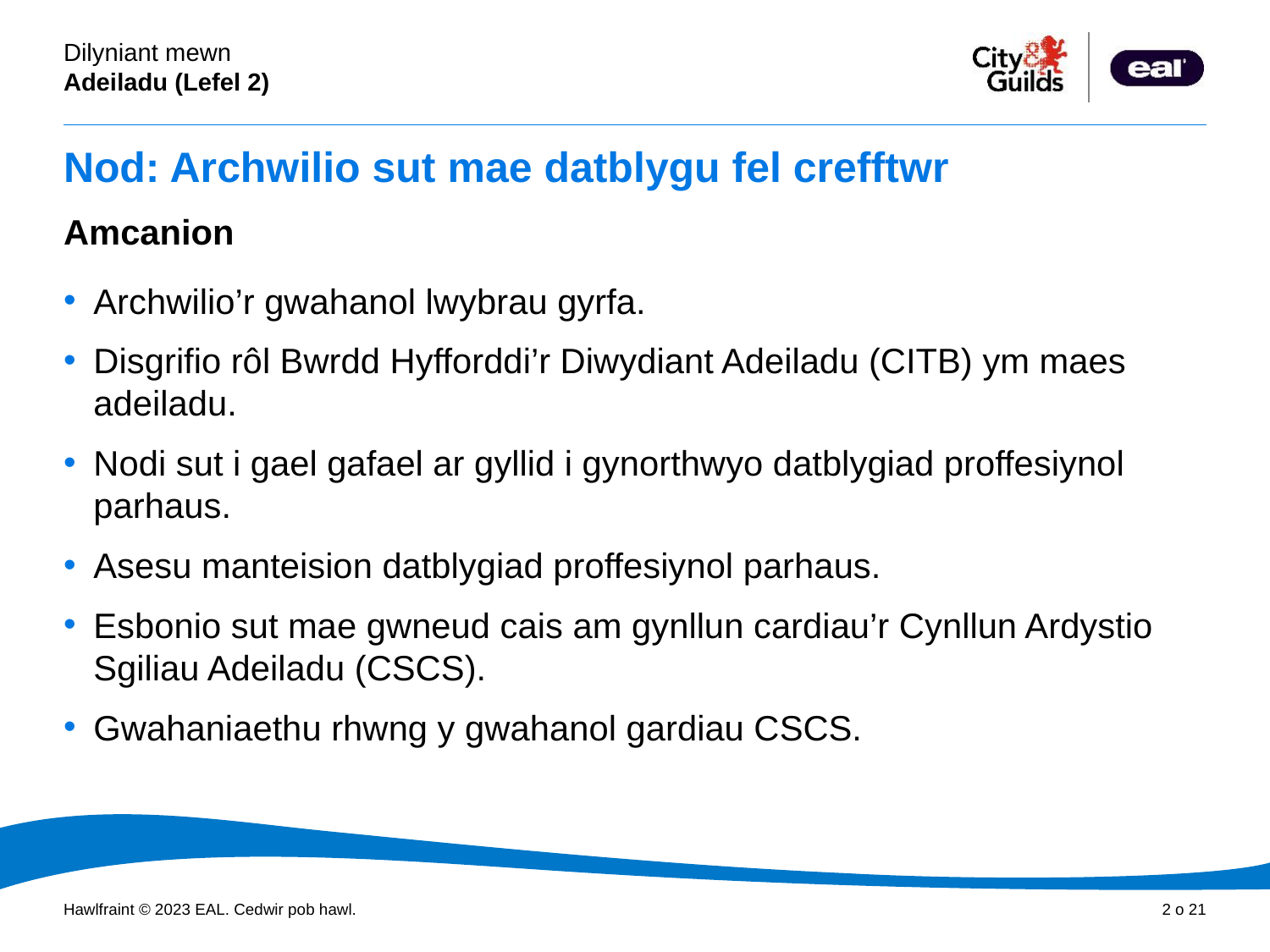

# Nod: Archwilio sut mae datblygu fel crefftwr
Amcanion
Archwilio’r gwahanol lwybrau gyrfa.
Disgrifio rôl Bwrdd Hyfforddi’r Diwydiant Adeiladu (CITB) ym maes adeiladu.
Nodi sut i gael gafael ar gyllid i gynorthwyo datblygiad proffesiynol parhaus.
Asesu manteision datblygiad proffesiynol parhaus.
Esbonio sut mae gwneud cais am gynllun cardiau’r Cynllun Ardystio Sgiliau Adeiladu (CSCS).
Gwahaniaethu rhwng y gwahanol gardiau CSCS.